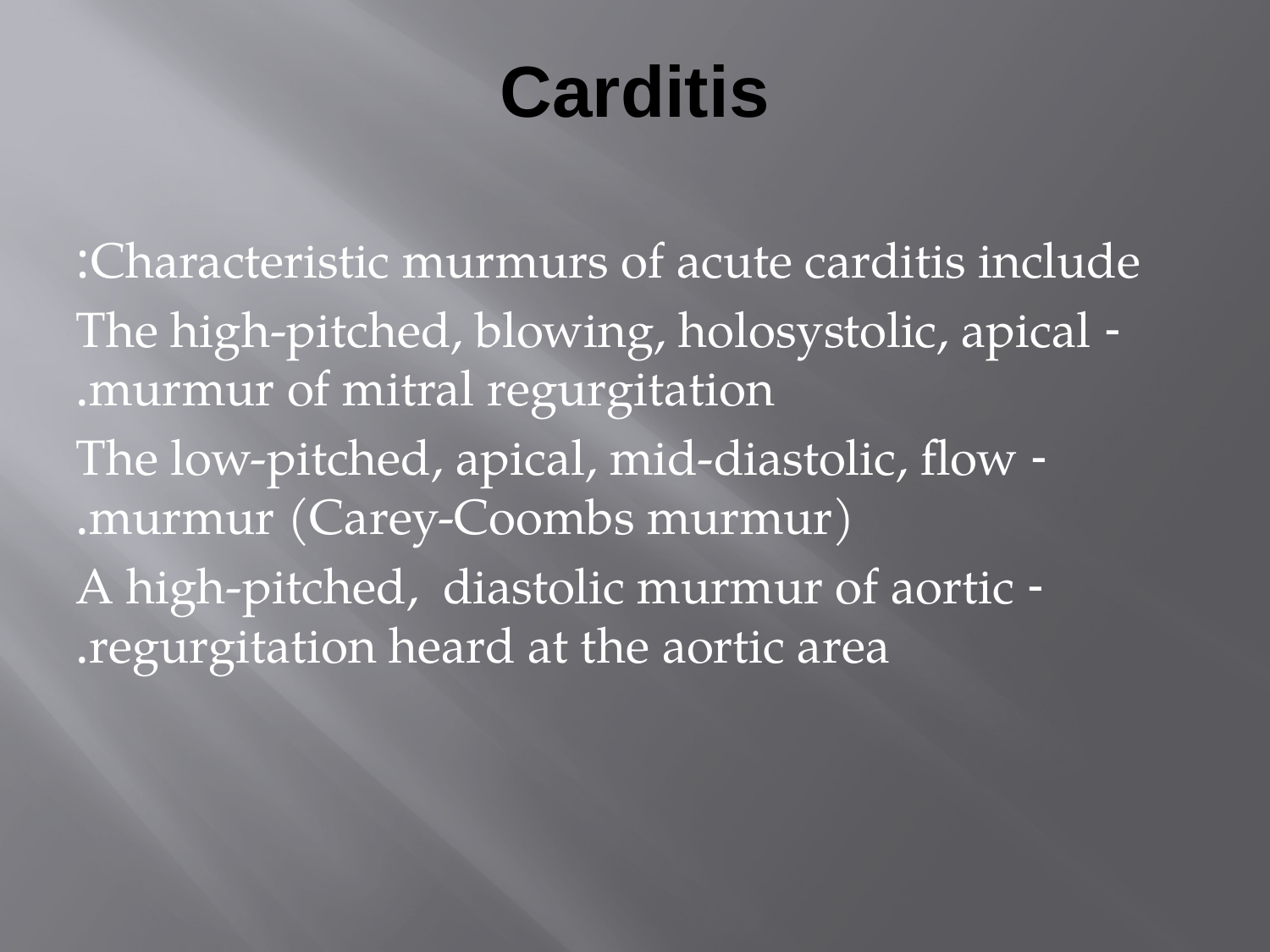

# Carditis
Characteristic murmurs of acute carditis include:
 - The high-pitched, blowing, holosystolic, apical murmur of mitral regurgitation.
- The low-pitched, apical, mid-diastolic, flow murmur (Carey-Coombs murmur).
- A high-pitched,  diastolic murmur of aortic regurgitation heard at the aortic area.